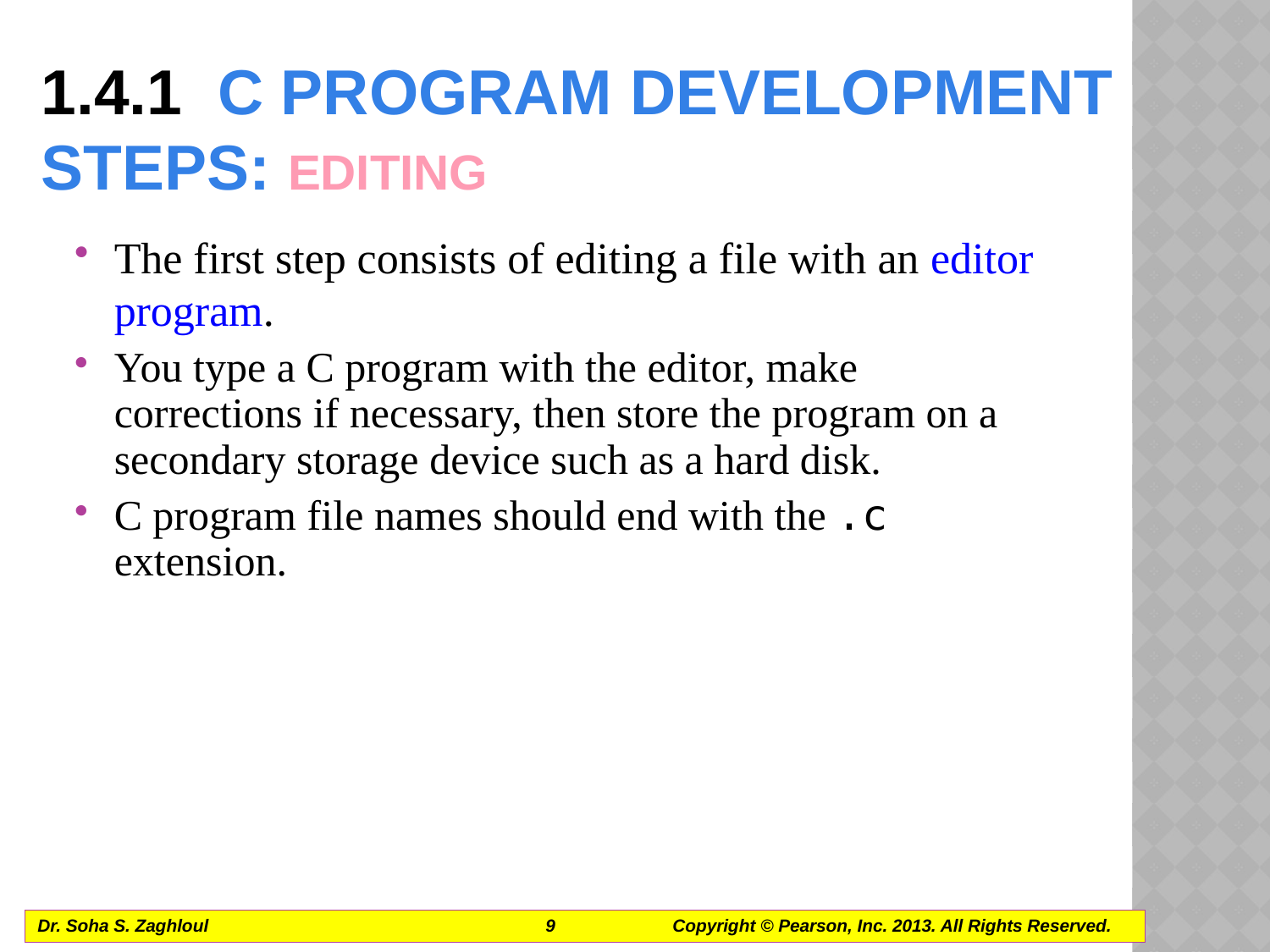

# 1.4.1  C program development steps: Editing
The first step consists of editing a file with an editor program.
You type a C program with the editor, make corrections if necessary, then store the program on a secondary storage device such as a hard disk.
C program file names should end with the .c extension.
Dr. Soha S. Zaghloul			9	Copyright © Pearson, Inc. 2013. All Rights Reserved.
Copyright © Pearson, Inc. 2013. All Rights Reserved.